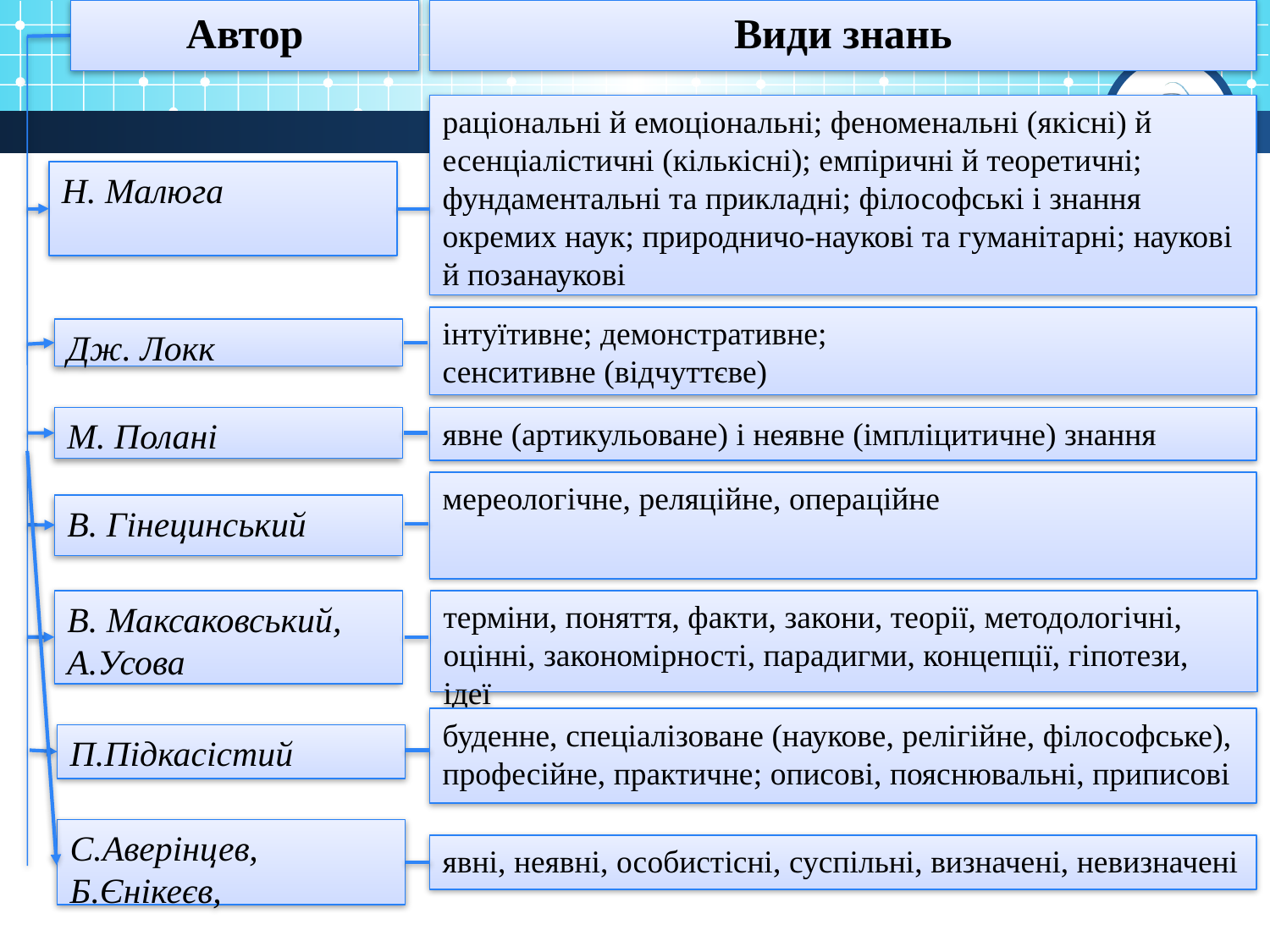

Автор
Види знань

раціональні й емоціональні; феноменальні (якісні) й есенціалістичні (кількісні); емпіричні й теоретичні; фундаментальні та прикладні; філософські і знання окремих наук; природничо-наукові та гуманітарні; наукові й позанаукові
Н. Малюга
інтуїтивне; демонстративне;
сенситивне (відчуттєве)
Дж. Локк
М. Полані
явне (артикульоване) і неявне (імпліцитичне) знання
мереологічне, реляційне, операційне
В. Гінецинський
В. Максаковський, А.Усова
терміни, поняття, факти, закони, теорії, методологічні, оцінні, закономірності, парадигми, концепції, гіпотези, ідеї
буденне, спеціалізоване (наукове, релігійне, філософське), професійне, практичне; описові, пояснювальні, приписові
П.Підкасістий
С.Аверінцев, Б.Єнікеєв,

явні, неявні, особистісні, суспільні, визначені, невизначені